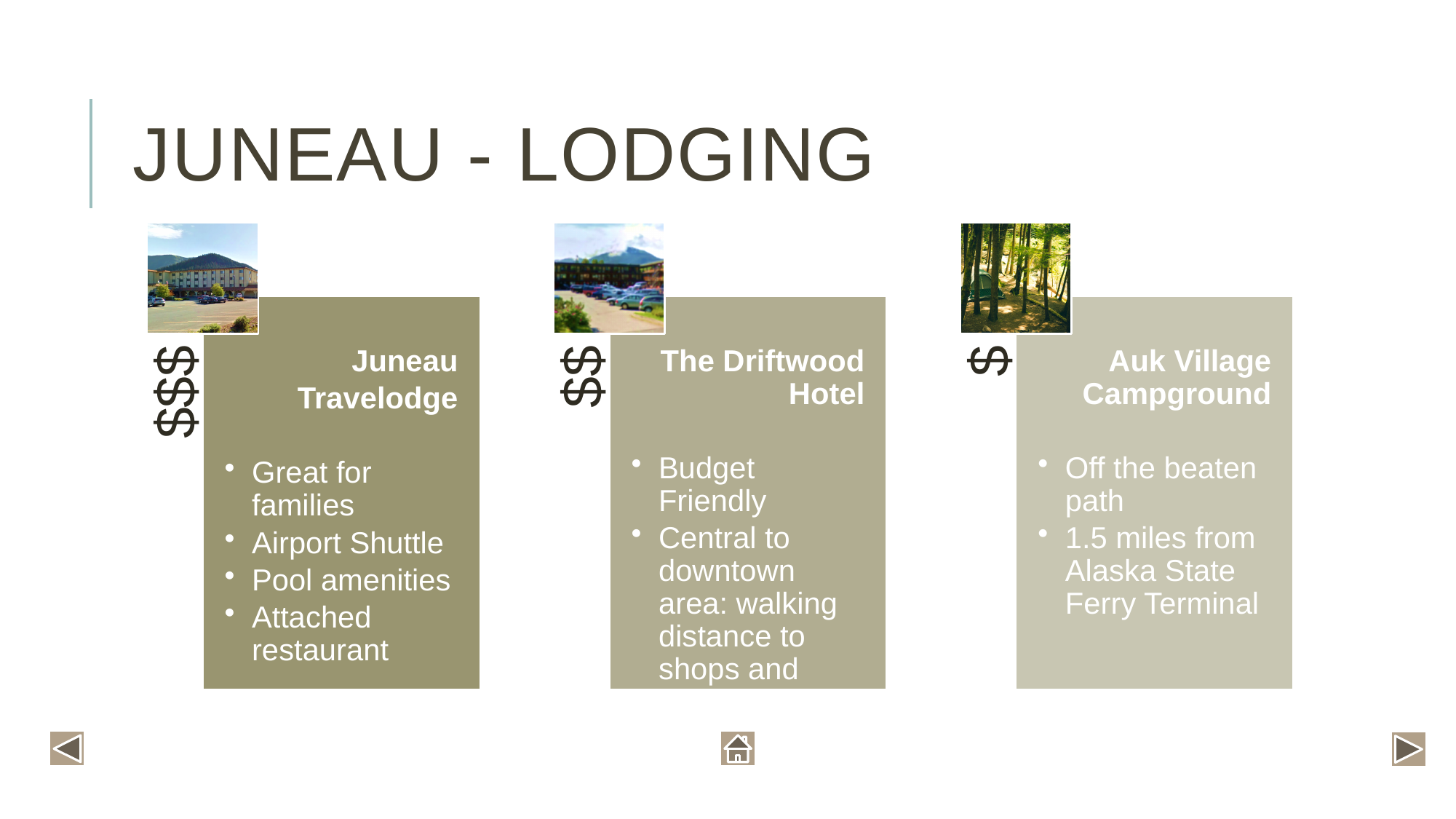

# Juneau - lodging
$$$
Juneau
Travelodge

Great for families
Airport Shuttle
Pool amenities
Attached restaurant
$$
The Driftwood Hotel

Budget Friendly
Central to downtown area: walking distance to shops and restaurants
$
Auk Village Campground

Off the beaten path
1.5 miles from Alaska State Ferry Terminal